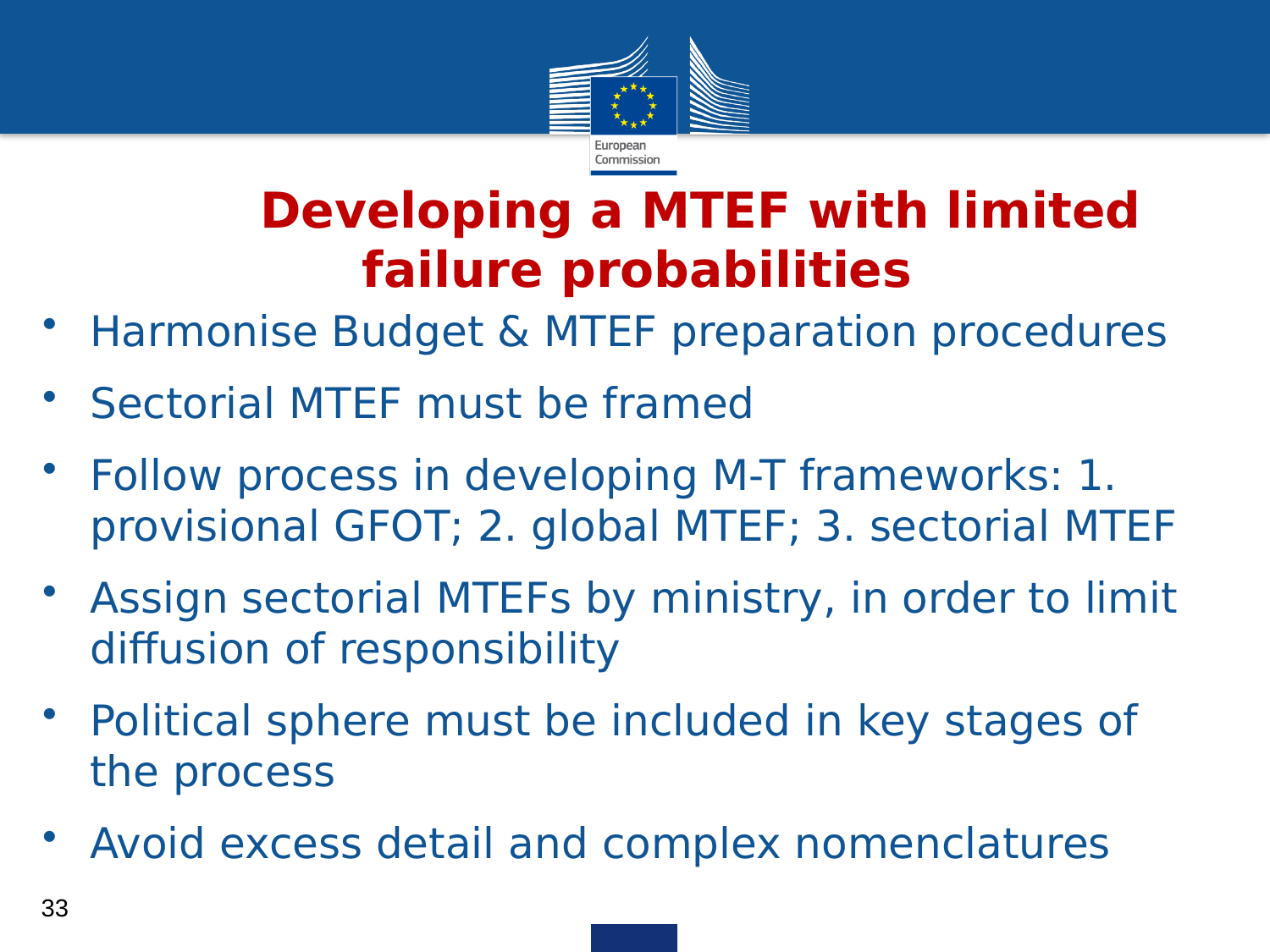

Developing a MTEF with limited failure probabilities
Harmonise Budget & MTEF preparation procedures
Sectorial MTEF must be framed
Follow process in developing M-T frameworks: 1. provisional GFOT; 2. global MTEF; 3. sectorial MTEF
Assign sectorial MTEFs by ministry, in order to limit diffusion of responsibility
Political sphere must be included in key stages of the process
Avoid excess detail and complex nomenclatures
33